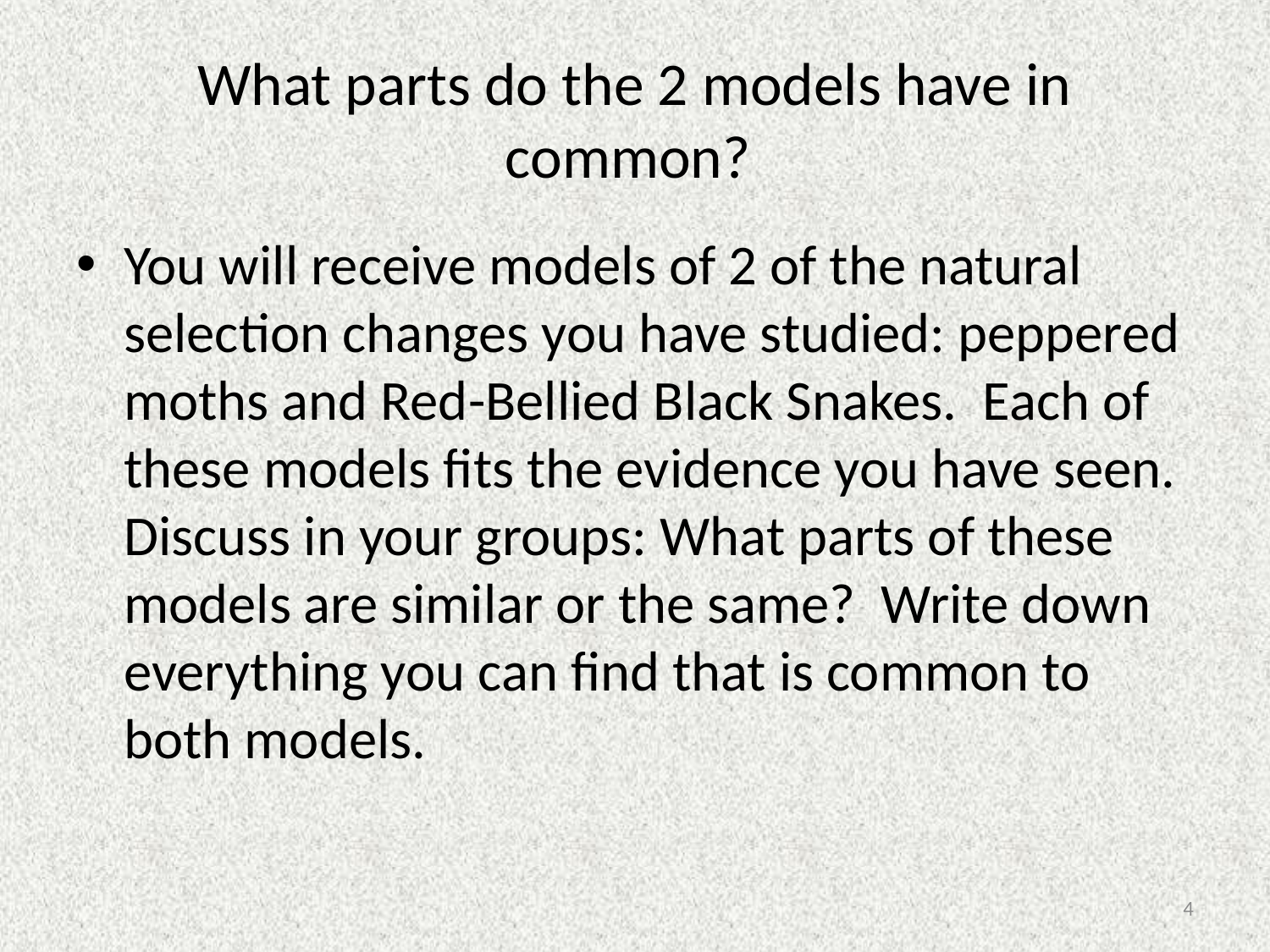

# What parts do the 2 models have in common?
You will receive models of 2 of the natural selection changes you have studied: peppered moths and Red-Bellied Black Snakes.  Each of these models fits the evidence you have seen. Discuss in your groups: What parts of these models are similar or the same?  Write down everything you can find that is common to both models.
4